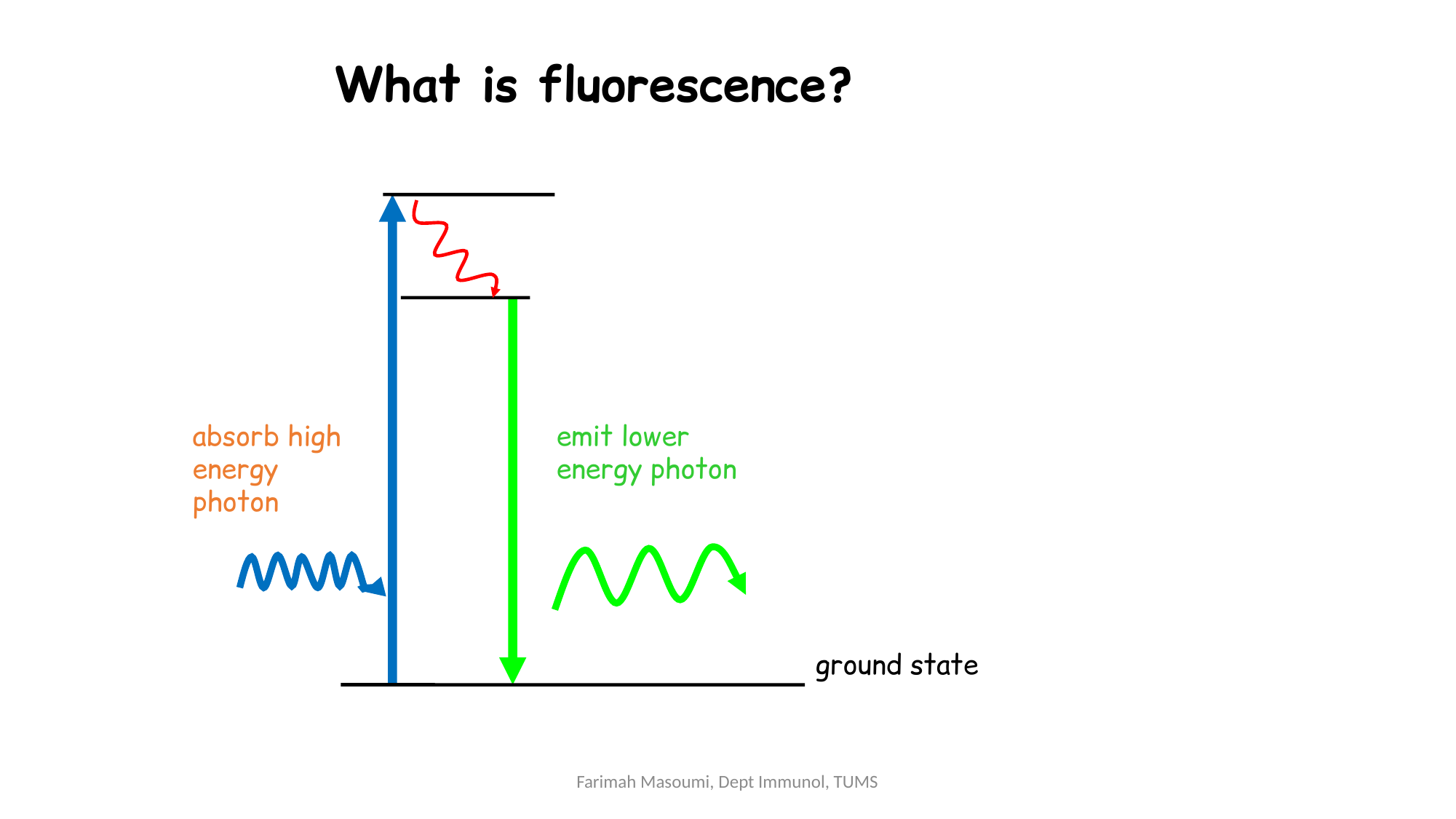

What is fluorescence?

ground state

absorb high energy photon
emit lower energy photon

Farimah Masoumi, Dept Immunol, TUMS